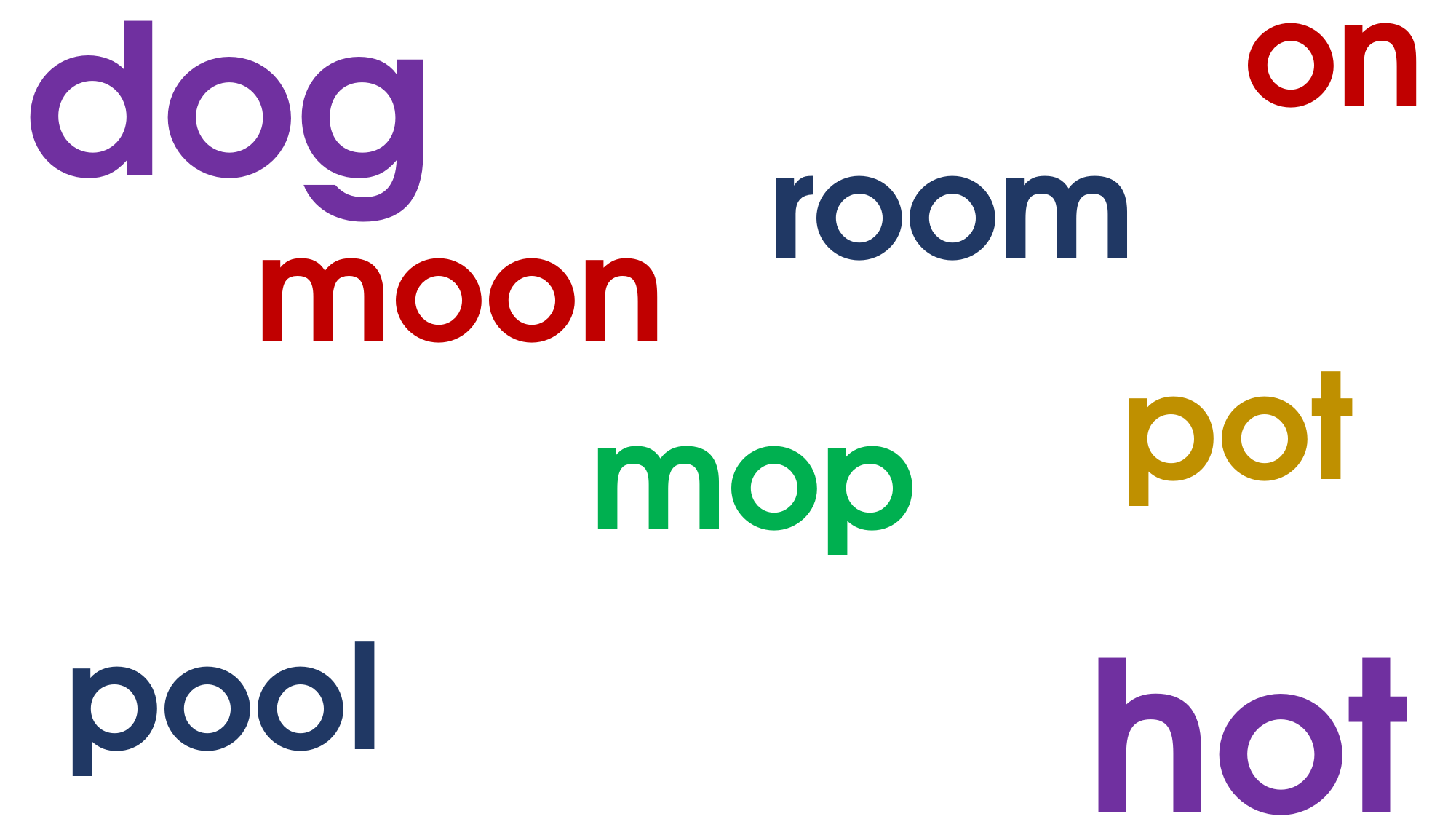

on
dog
room
moon
pot
mop
pool
hot